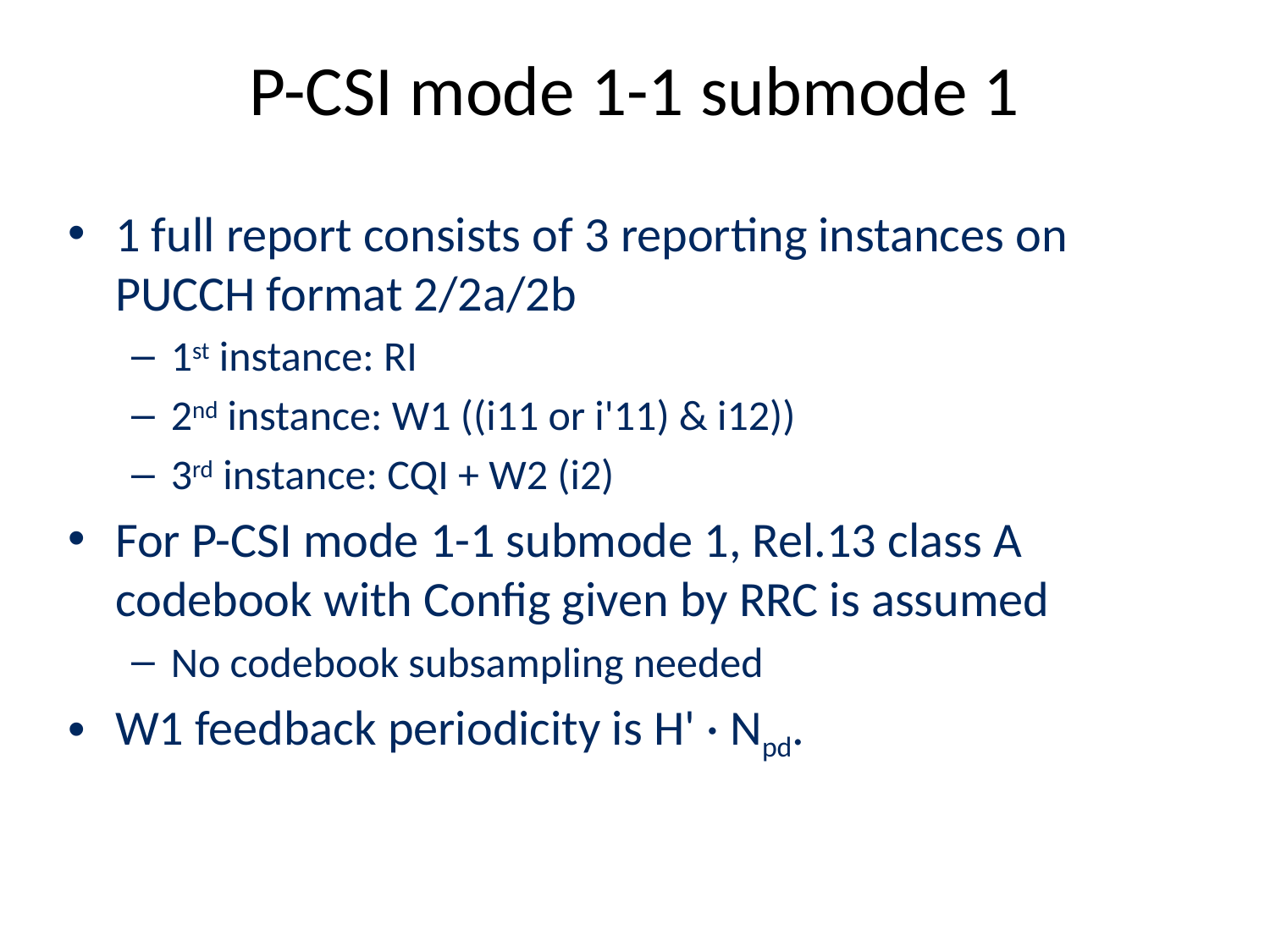

# P-CSI mode 1-1 submode 1
1 full report consists of 3 reporting instances on PUCCH format 2/2a/2b
1st instance: RI
2nd instance: W1 ((i11 or i'11) & i12))
3rd instance: CQI + W2 (i2)
For P-CSI mode 1-1 submode 1, Rel.13 class A codebook with Config given by RRC is assumed
No codebook subsampling needed
W1 feedback periodicity is H' · Npd.